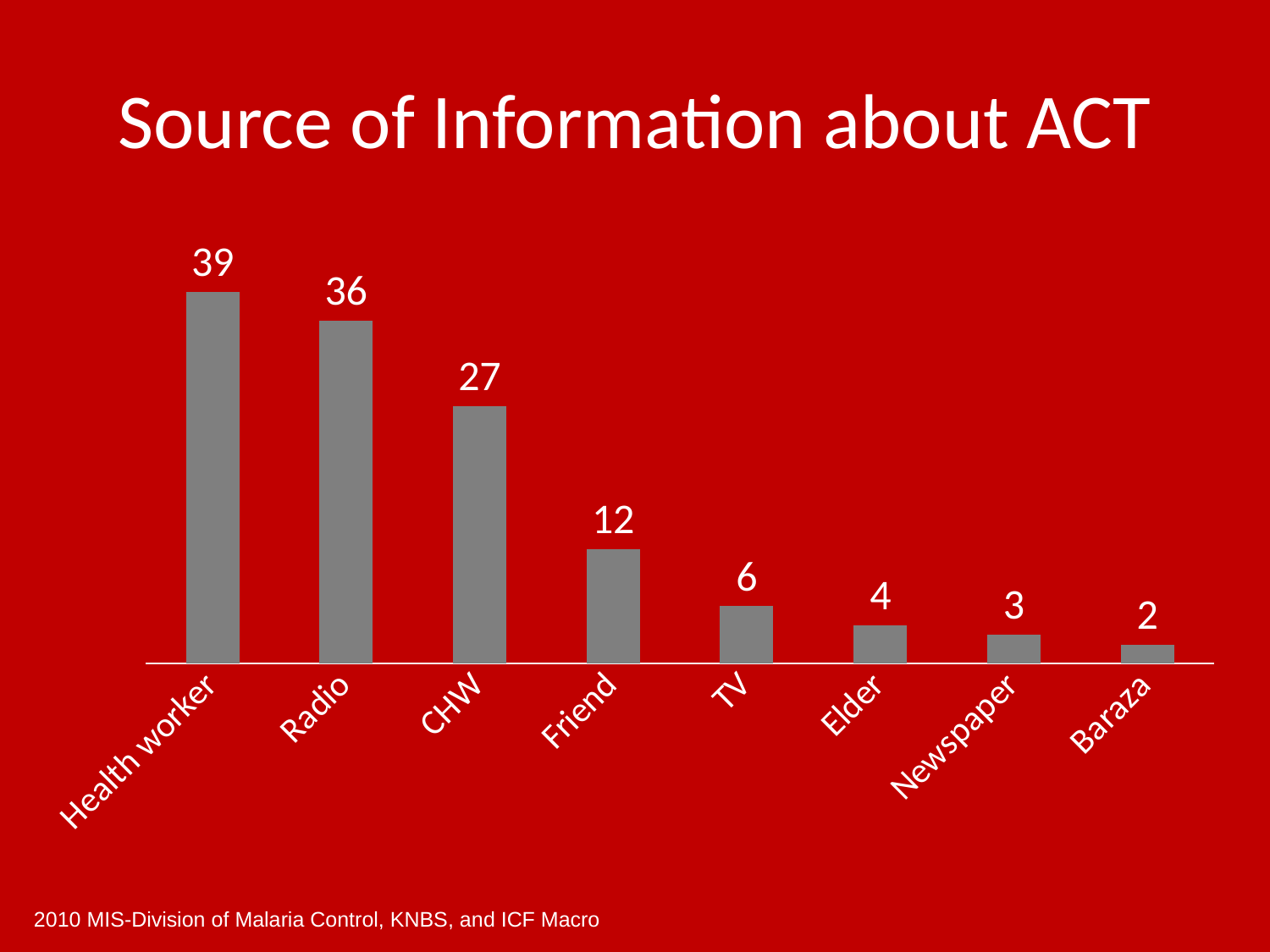

# Source of Information about ACT

### Chart

| Category | Series 1 |
|---|---|
| Health worker | 39.0 |
| Radio | 36.0 |
| CHW | 27.0 |
| Friend | 12.0 |
| TV | 6.0 |
| Elder | 4.0 |
| Newspaper | 3.0 |
| Baraza | 2.0 |
2010 MIS-Division of Malaria Control, KNBS, and ICF Macro